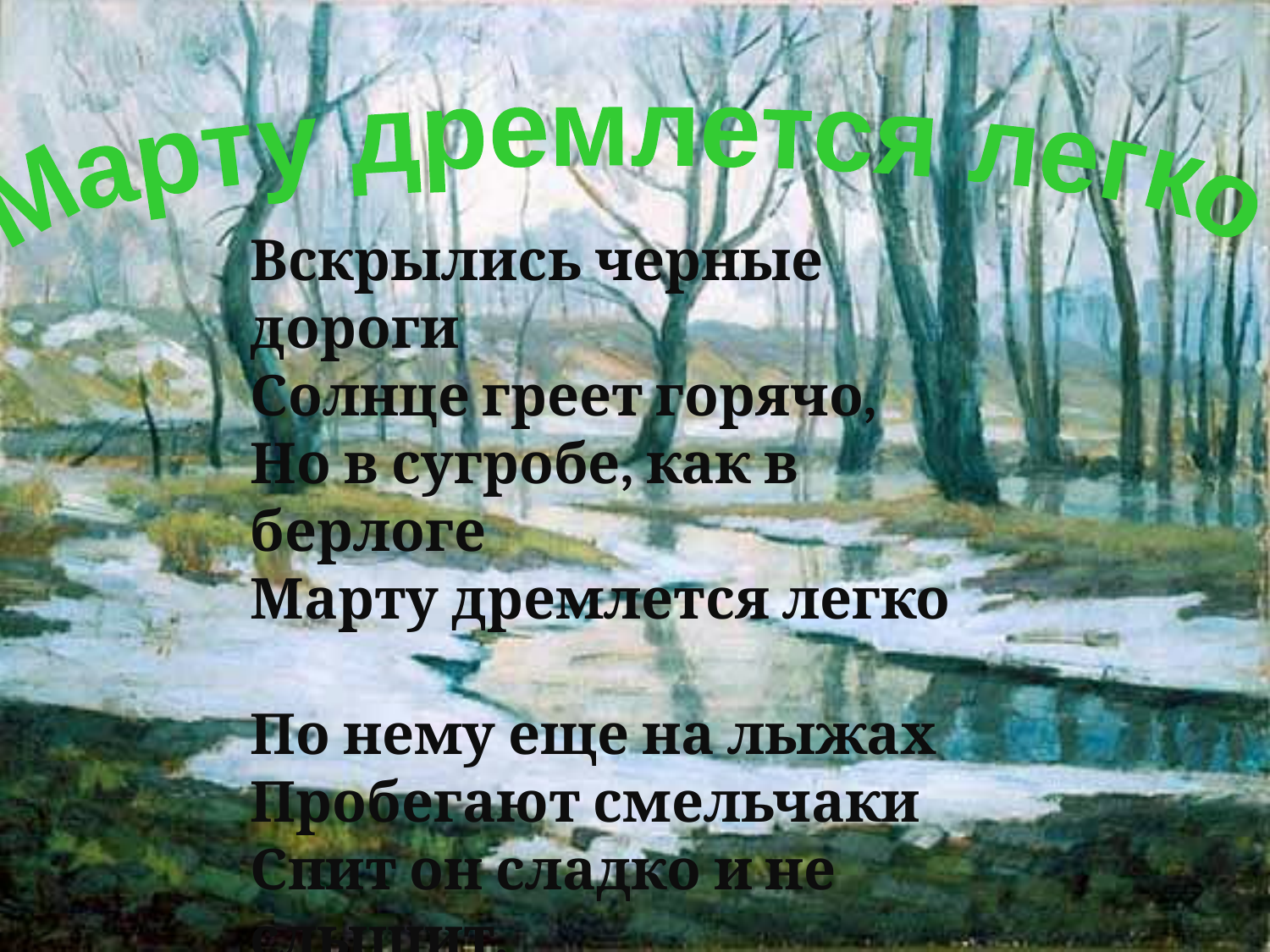

Марту дремлется легко
Вскрылись черные дороги
Солнце греет горячо,
Но в сугробе, как в берлоге
Марту дремлется легко

По нему еще на лыжах
Пробегают смельчаки
Спит он сладко и не слышит,
Что смеются ручейки.
Г. Новицкая